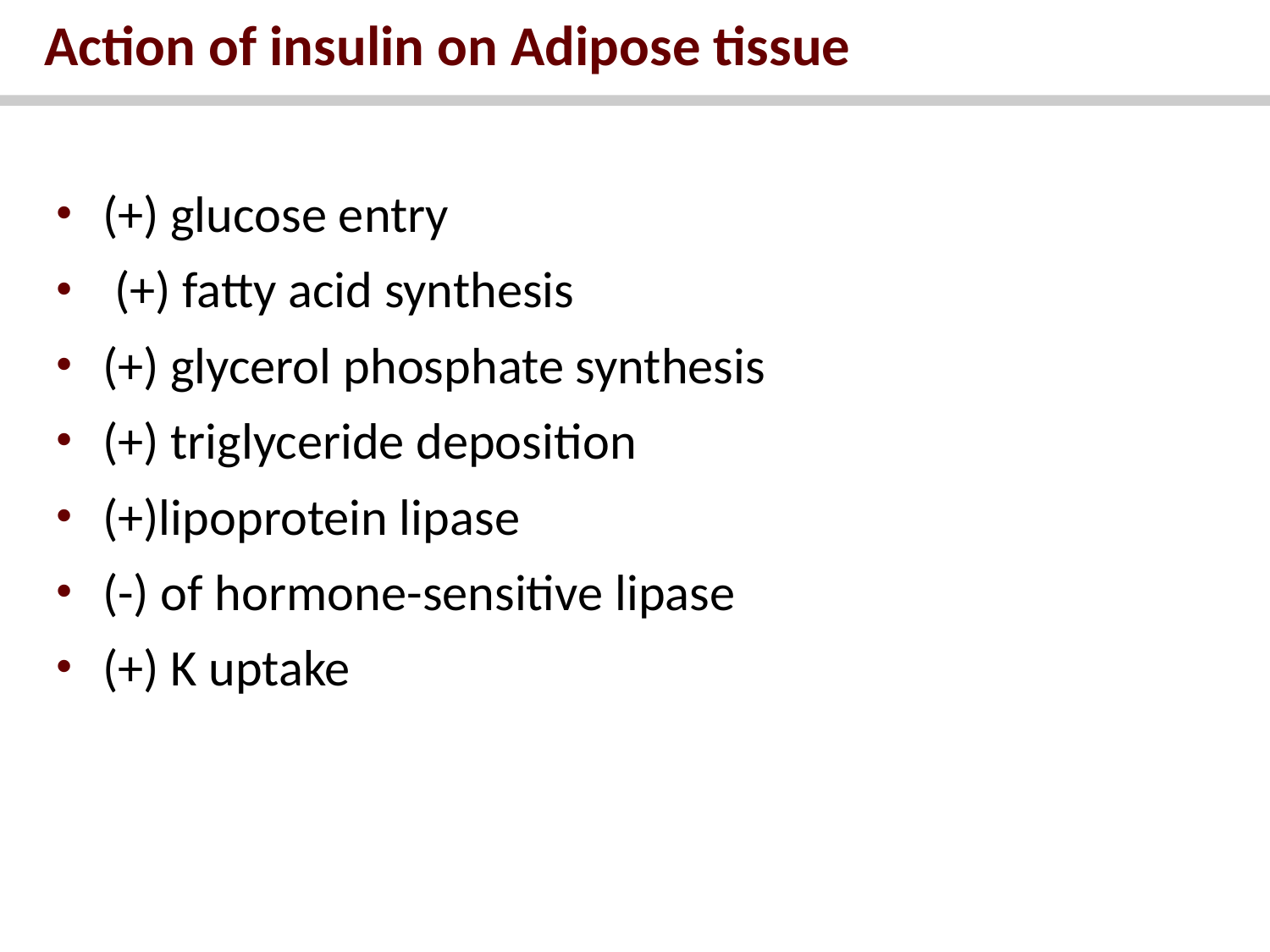

# Action of insulin on Adipose tissue
(+) glucose entry
 (+) fatty acid synthesis
(+) glycerol phosphate synthesis
(+) triglyceride deposition
(+)lipoprotein lipase
(-) of hormone-sensitive lipase
(+) K uptake